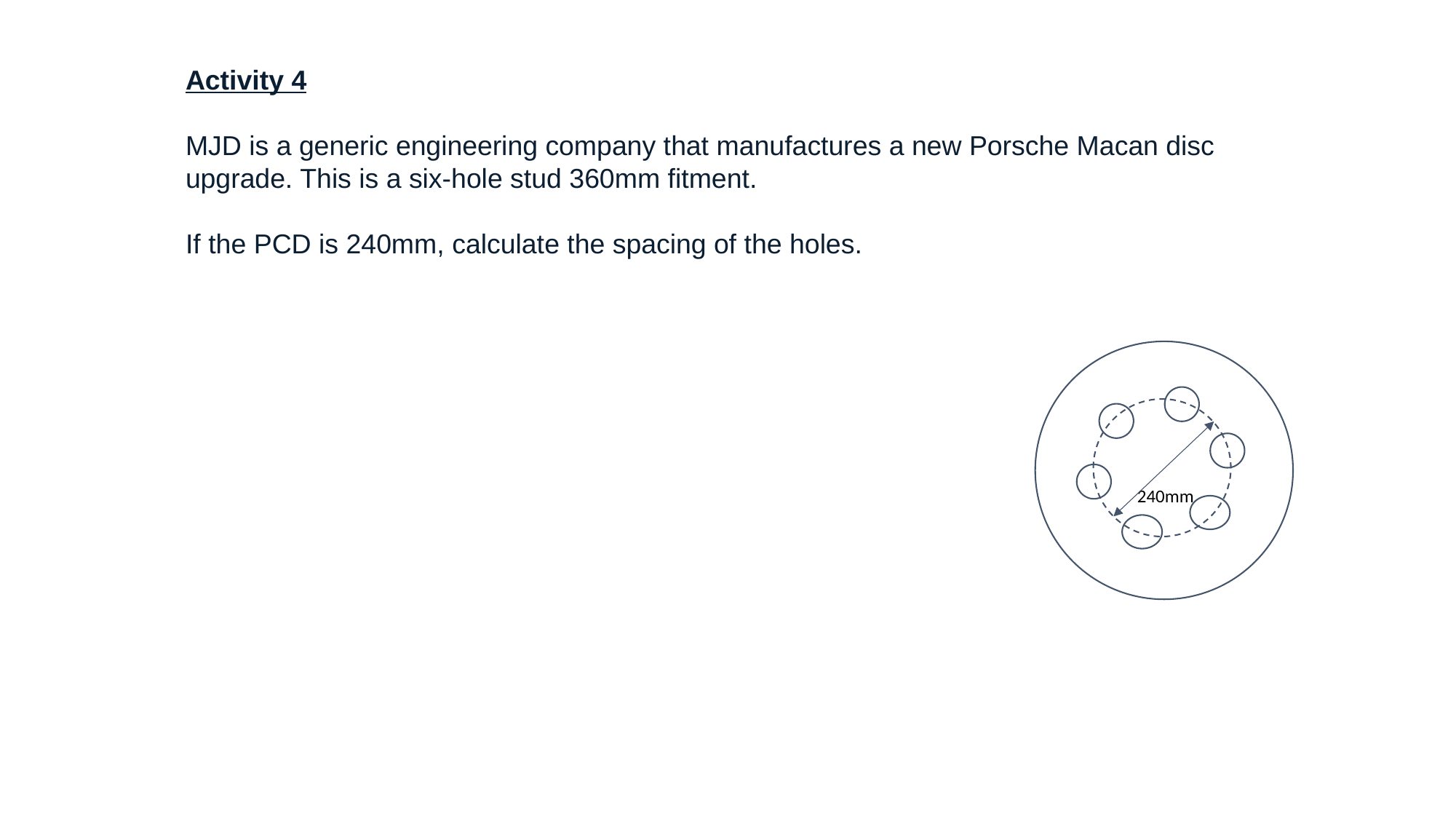

Activity 4

MJD is a generic engineering company that manufactures a new Porsche Macan disc upgrade. This is a six-hole stud 360mm fitment.

If the PCD is 240mm, calculate the spacing of the holes.

240mm